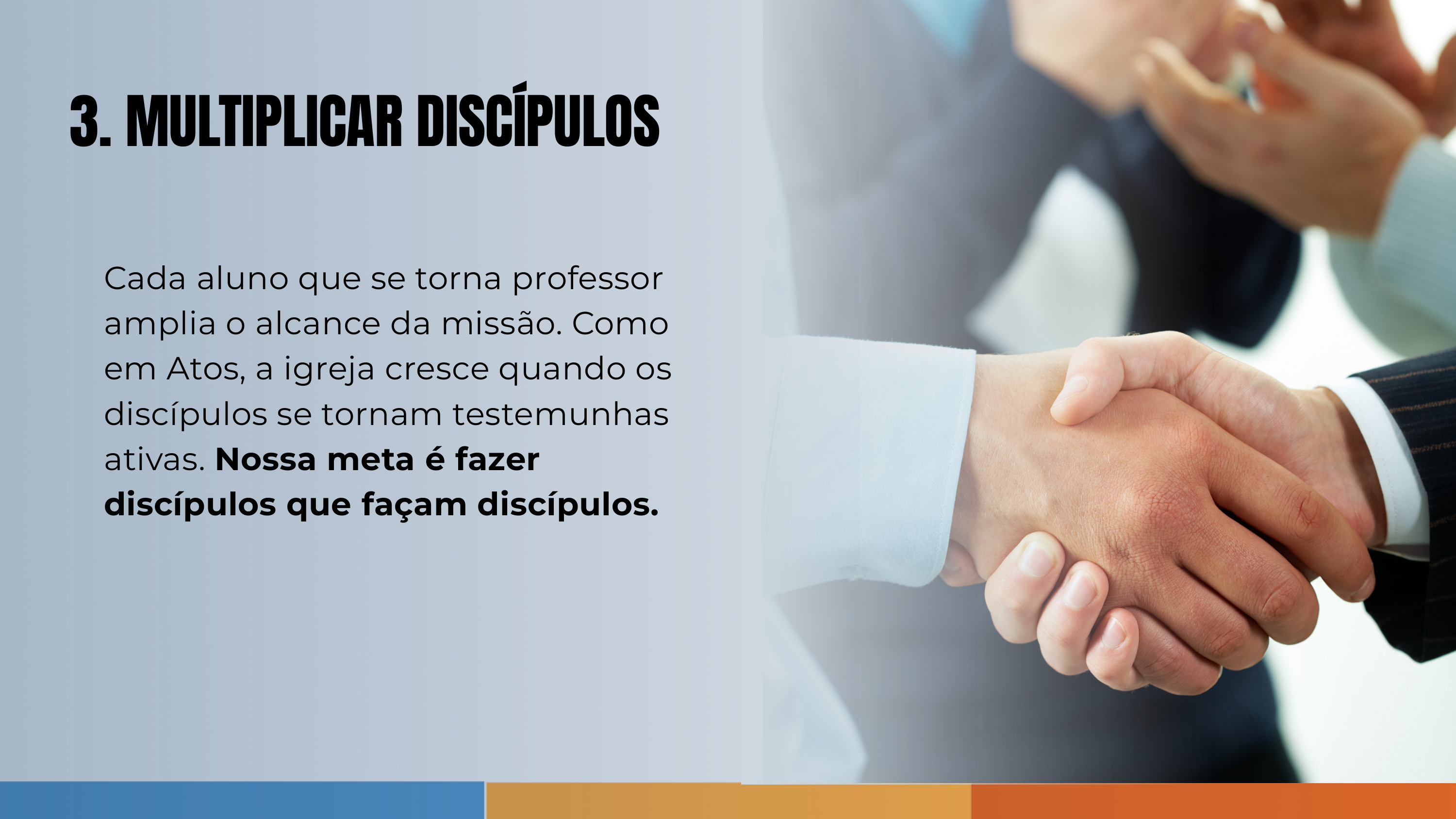

3. MULTIPLICAR DISCÍPULOS
Cada aluno que se torna professor amplia o alcance da missão. Como em Atos, a igreja cresce quando os discípulos se tornam testemunhas ativas. Nossa meta é fazer discípulos que façam discípulos.